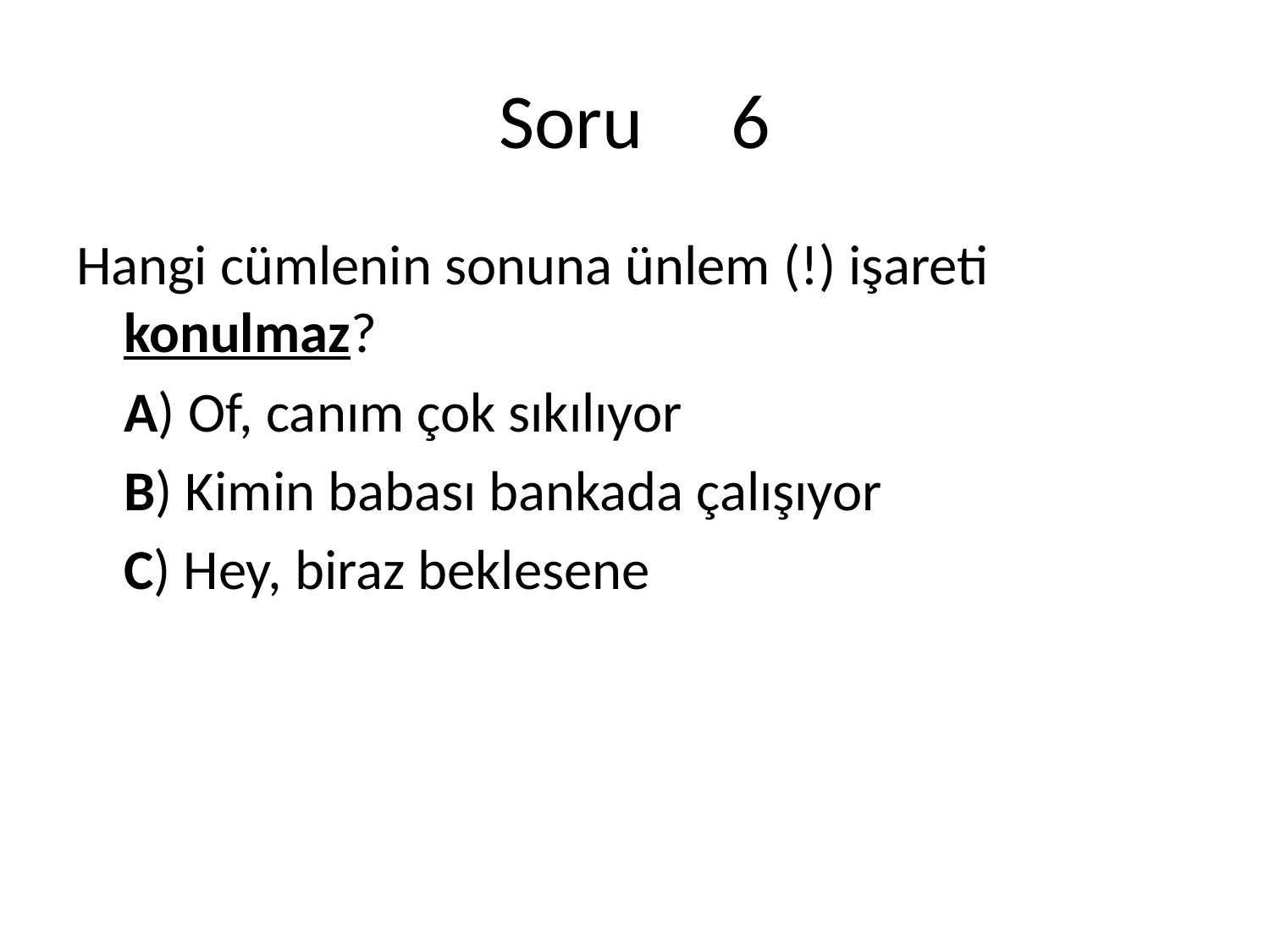

# Soru     6
Hangi cümlenin sonuna ünlem (!) işareti konulmaz?
	A) Of, canım çok sıkılıyor
	B) Kimin babası bankada çalışıyor
	C) Hey, biraz beklesene